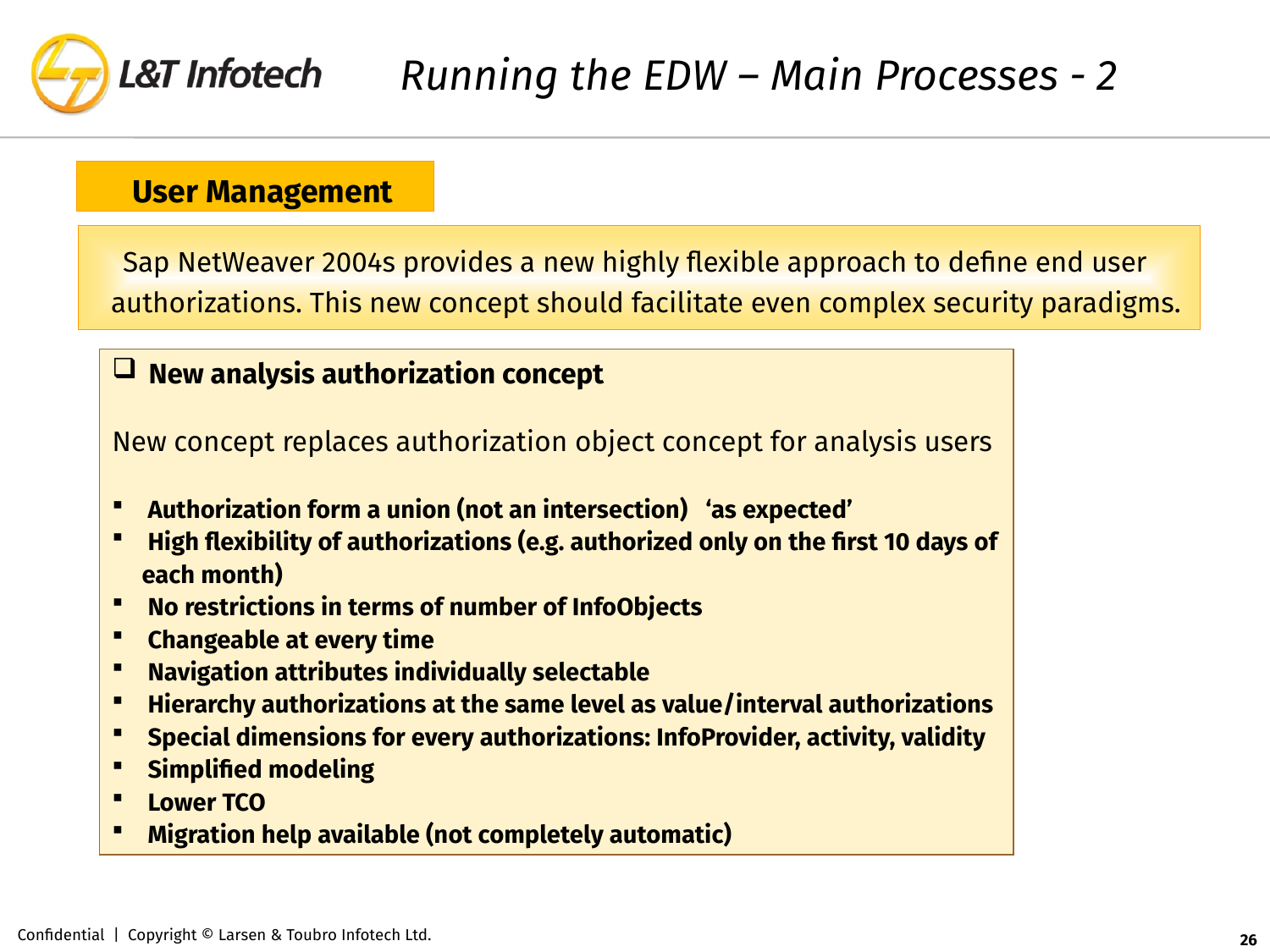

# Running the EDW – Main Processes - 2
User Management
Sap NetWeaver 2004s provides a new highly flexible approach to define end user
authorizations. This new concept should facilitate even complex security paradigms.
 New analysis authorization concept
New concept replaces authorization object concept for analysis users
 Authorization form a union (not an intersection)   ‘as expected’
 High flexibility of authorizations (e.g. authorized only on the first 10 days of each month)
 No restrictions in terms of number of InfoObjects
 Changeable at every time
 Navigation attributes individually selectable
 Hierarchy authorizations at the same level as value/interval authorizations
 Special dimensions for every authorizations: InfoProvider, activity, validity
 Simplified modeling
 Lower TCO
 Migration help available (not completely automatic)
Confidential  |  Copyright © Larsen & Toubro Infotech Ltd.
26